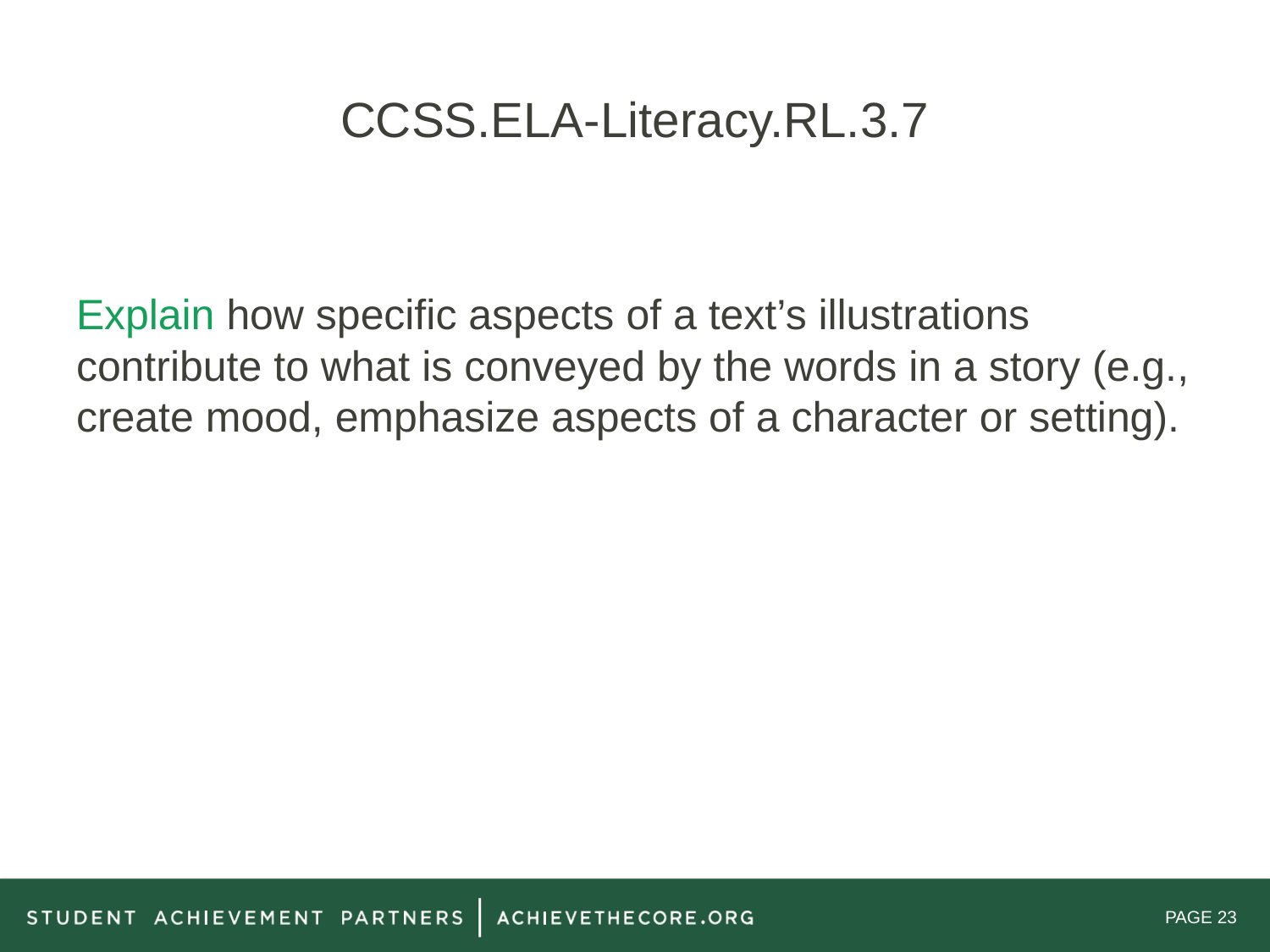

# CCSS.ELA-Literacy.RL.3.7

Explain how specific aspects of a text’s illustrations contribute to what is conveyed by the words in a story (e.g., create mood, emphasize aspects of a character or setting).